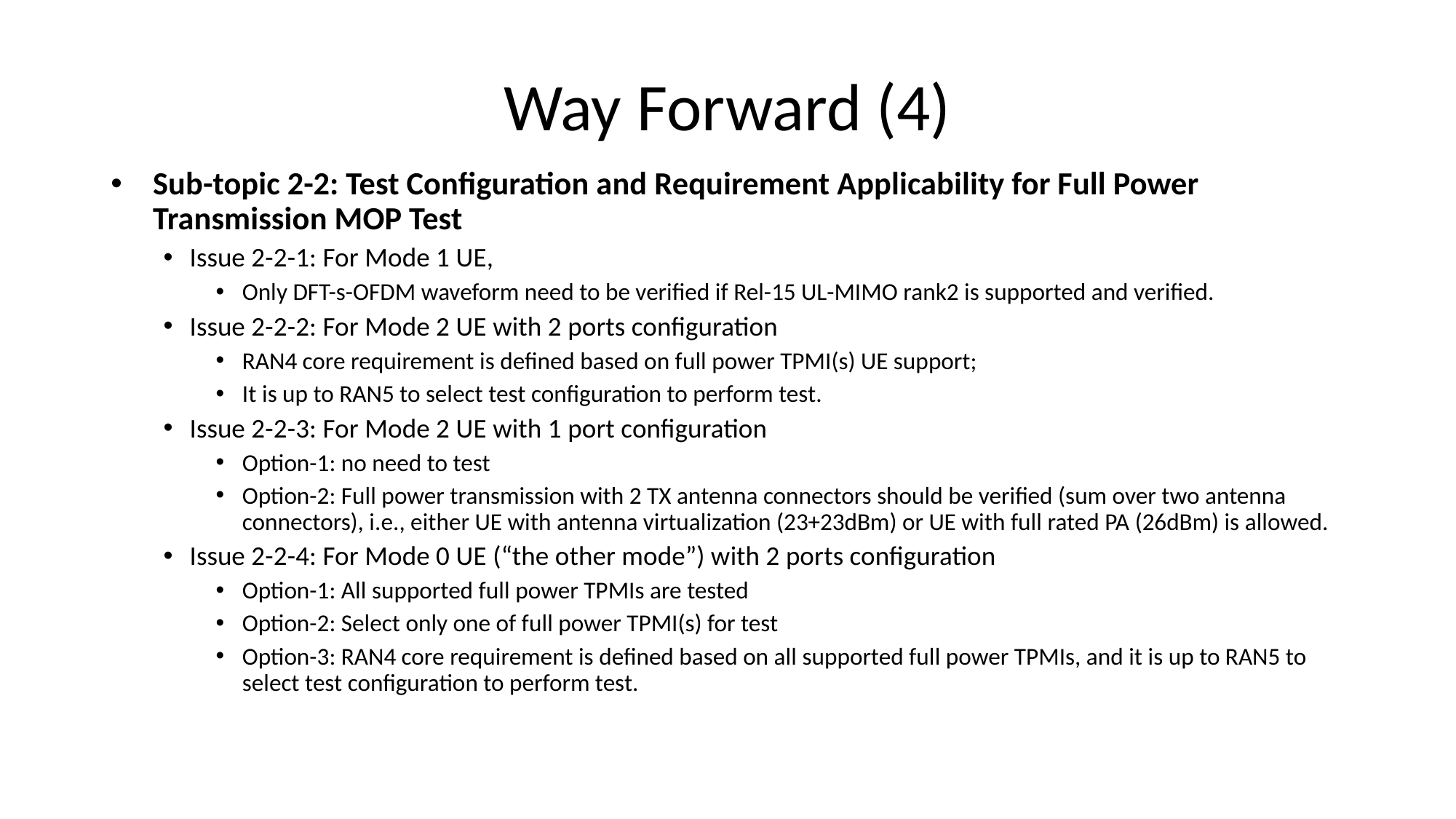

# Way Forward (4)
Sub-topic 2-2: Test Configuration and Requirement Applicability for Full Power Transmission MOP Test
Issue 2-2-1: For Mode 1 UE,
Only DFT-s-OFDM waveform need to be verified if Rel-15 UL-MIMO rank2 is supported and verified.
Issue 2-2-2: For Mode 2 UE with 2 ports configuration
RAN4 core requirement is defined based on full power TPMI(s) UE support;
It is up to RAN5 to select test configuration to perform test.
Issue 2-2-3: For Mode 2 UE with 1 port configuration
Option-1: no need to test
Option-2: Full power transmission with 2 TX antenna connectors should be verified (sum over two antenna connectors), i.e., either UE with antenna virtualization (23+23dBm) or UE with full rated PA (26dBm) is allowed.
Issue 2-2-4: For Mode 0 UE (“the other mode”) with 2 ports configuration
Option-1: All supported full power TPMIs are tested
Option-2: Select only one of full power TPMI(s) for test
Option-3: RAN4 core requirement is defined based on all supported full power TPMIs, and it is up to RAN5 to select test configuration to perform test.